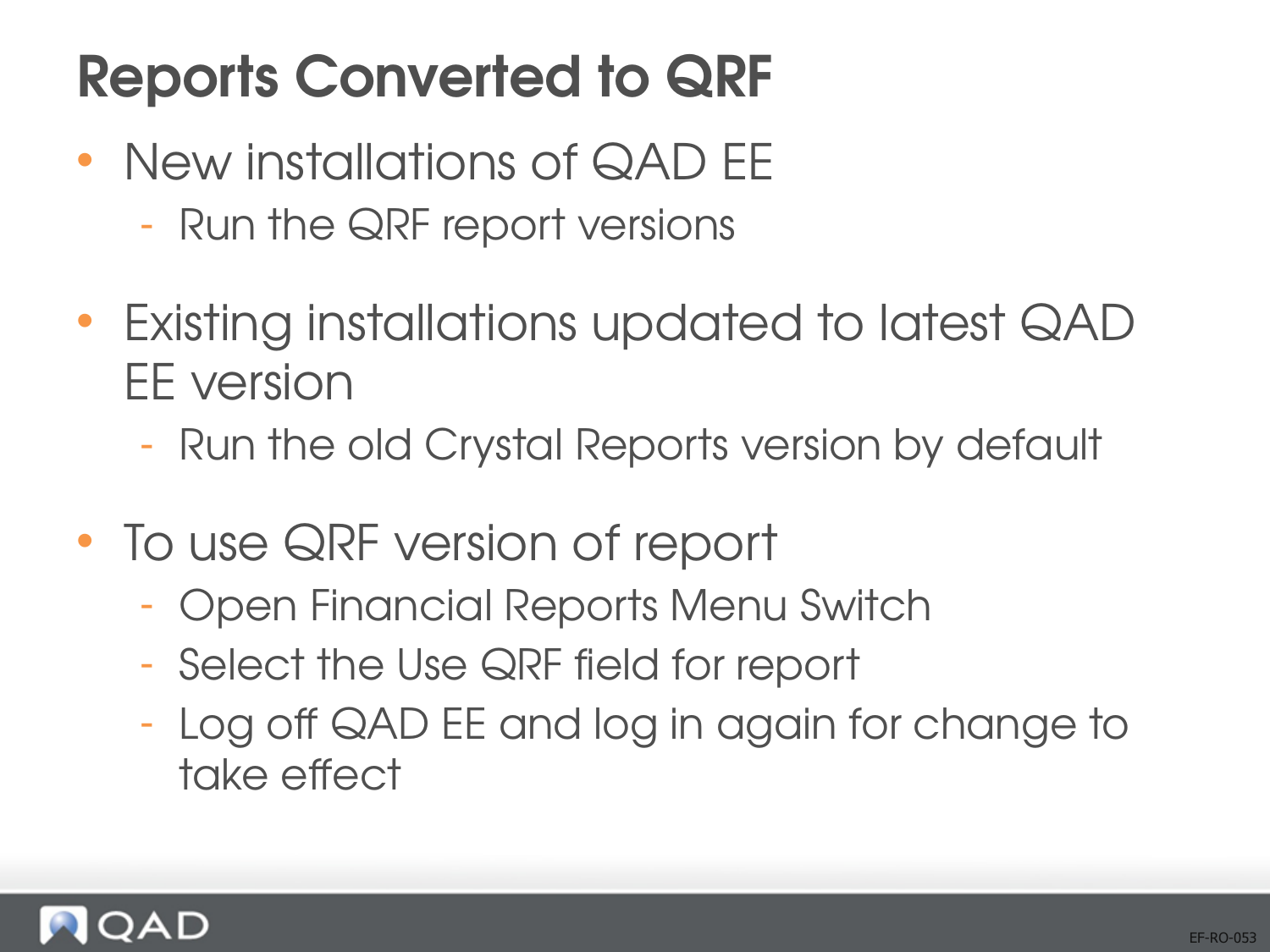

# Reports Converted to QRF
New installations of QAD EE
Run the QRF report versions
Existing installations updated to latest QAD EE version
Run the old Crystal Reports version by default
To use QRF version of report
Open Financial Reports Menu Switch
Select the Use QRF field for report
Log off QAD EE and log in again for change to take effect
EF-RO-053